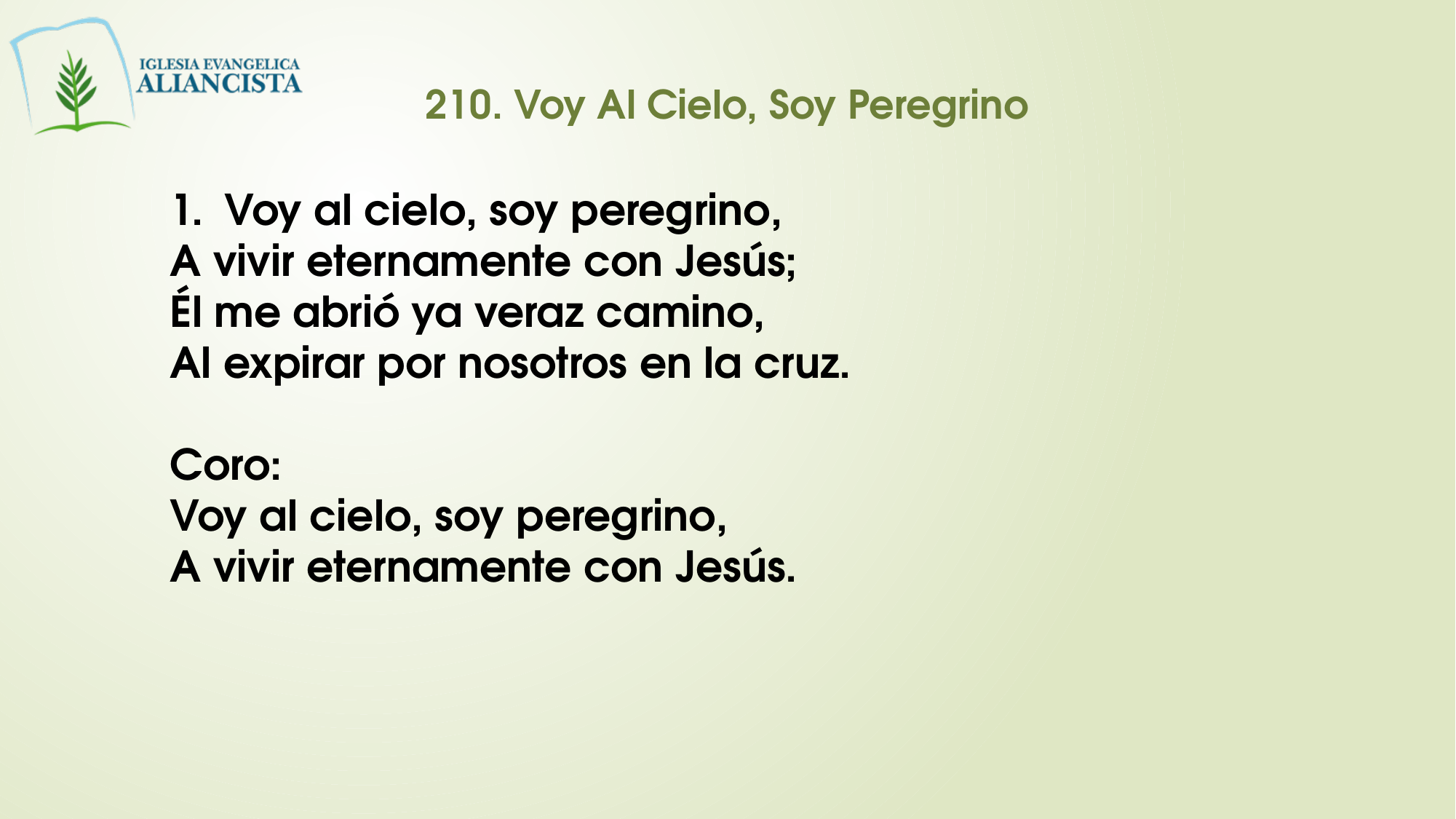

210. Voy Al Cielo, Soy Peregrino
Voy al cielo, soy peregrino,
A vivir eternamente con Jesús;
Él me abrió ya veraz camino,
Al expirar por nosotros en la cruz.

Coro:
Voy al cielo, soy peregrino,
A vivir eternamente con Jesús.